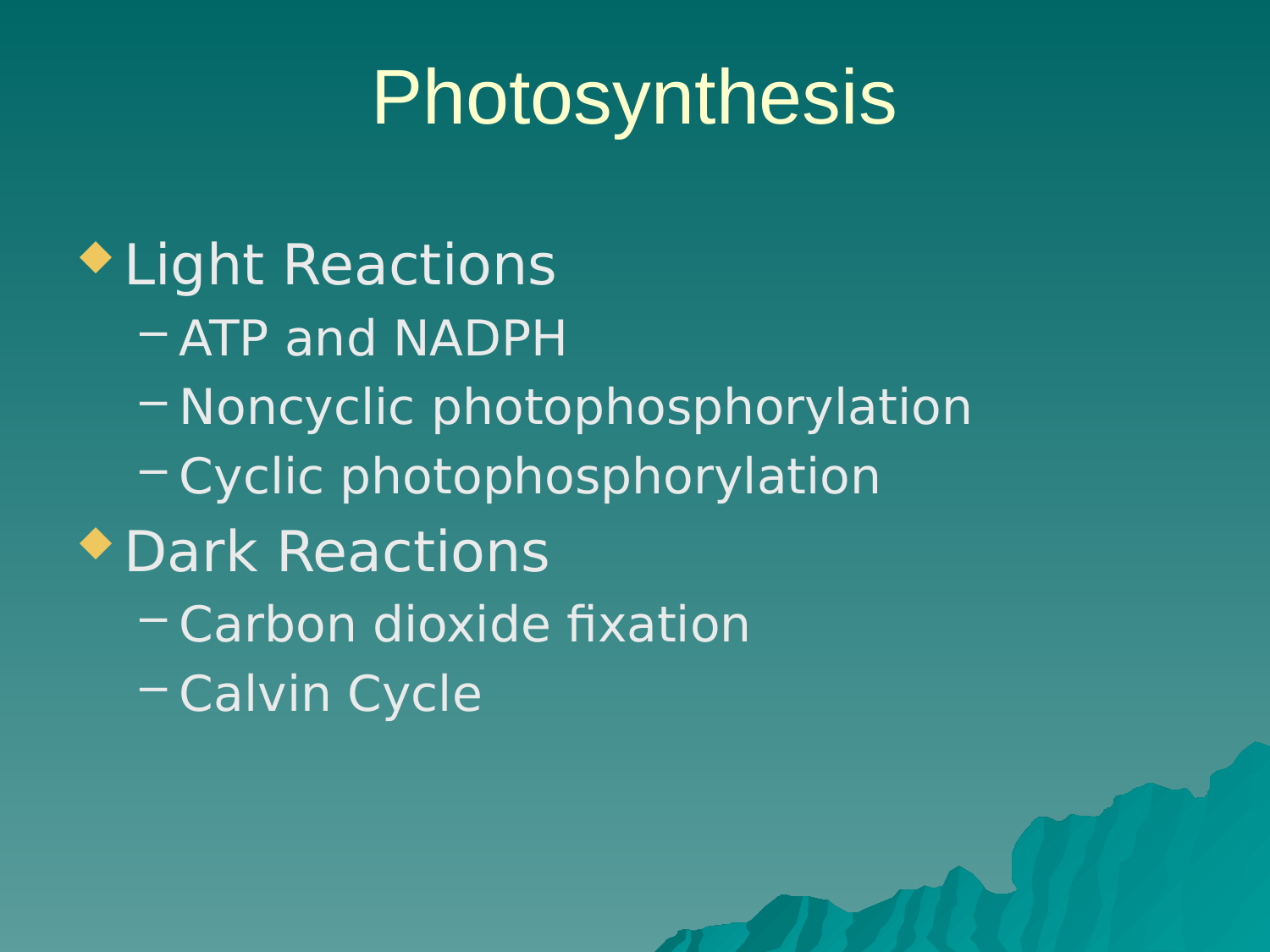

# Photosynthesis
Light Reactions
ATP and NADPH
Noncyclic photophosphorylation
Cyclic photophosphorylation
Dark Reactions
Carbon dioxide fixation
Calvin Cycle